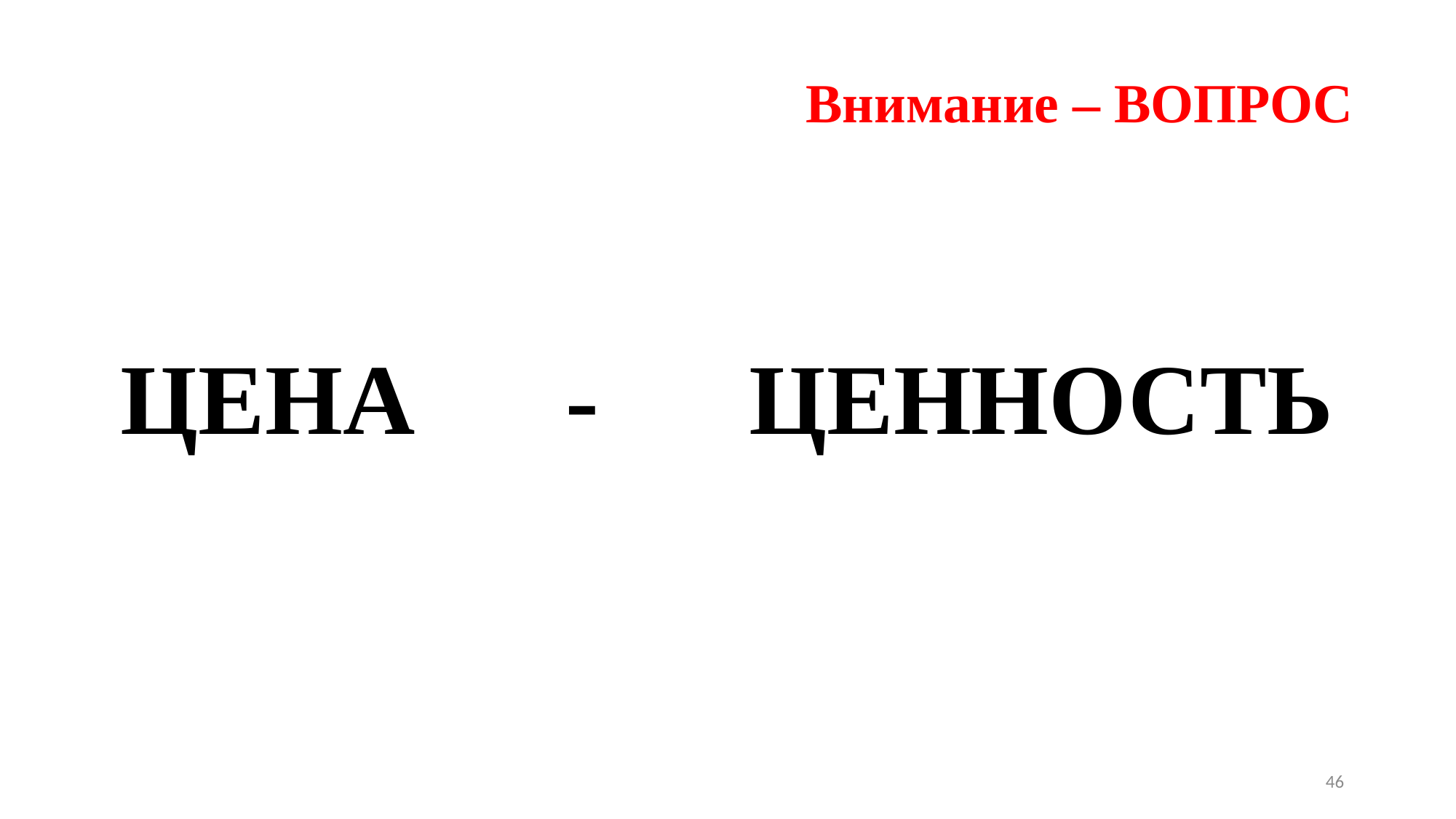

# Внимание – ВОПРОС
ЦЕНА      -      ЦЕННОСТЬ
46